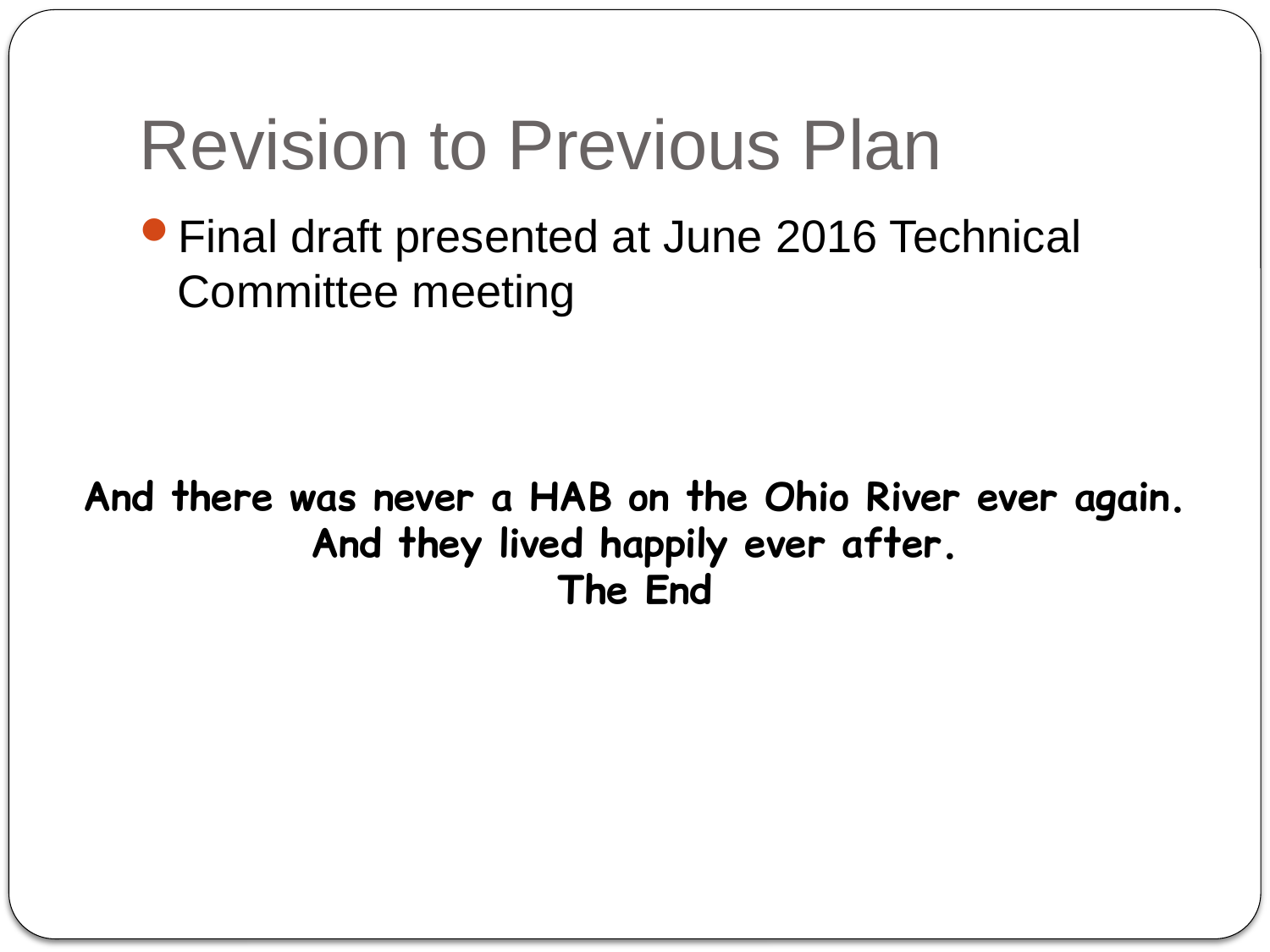

# Revision to Previous Plan
Final draft presented at June 2016 Technical Committee meeting

And there was never a HAB on the Ohio River ever again.
And they lived happily ever after.
The End